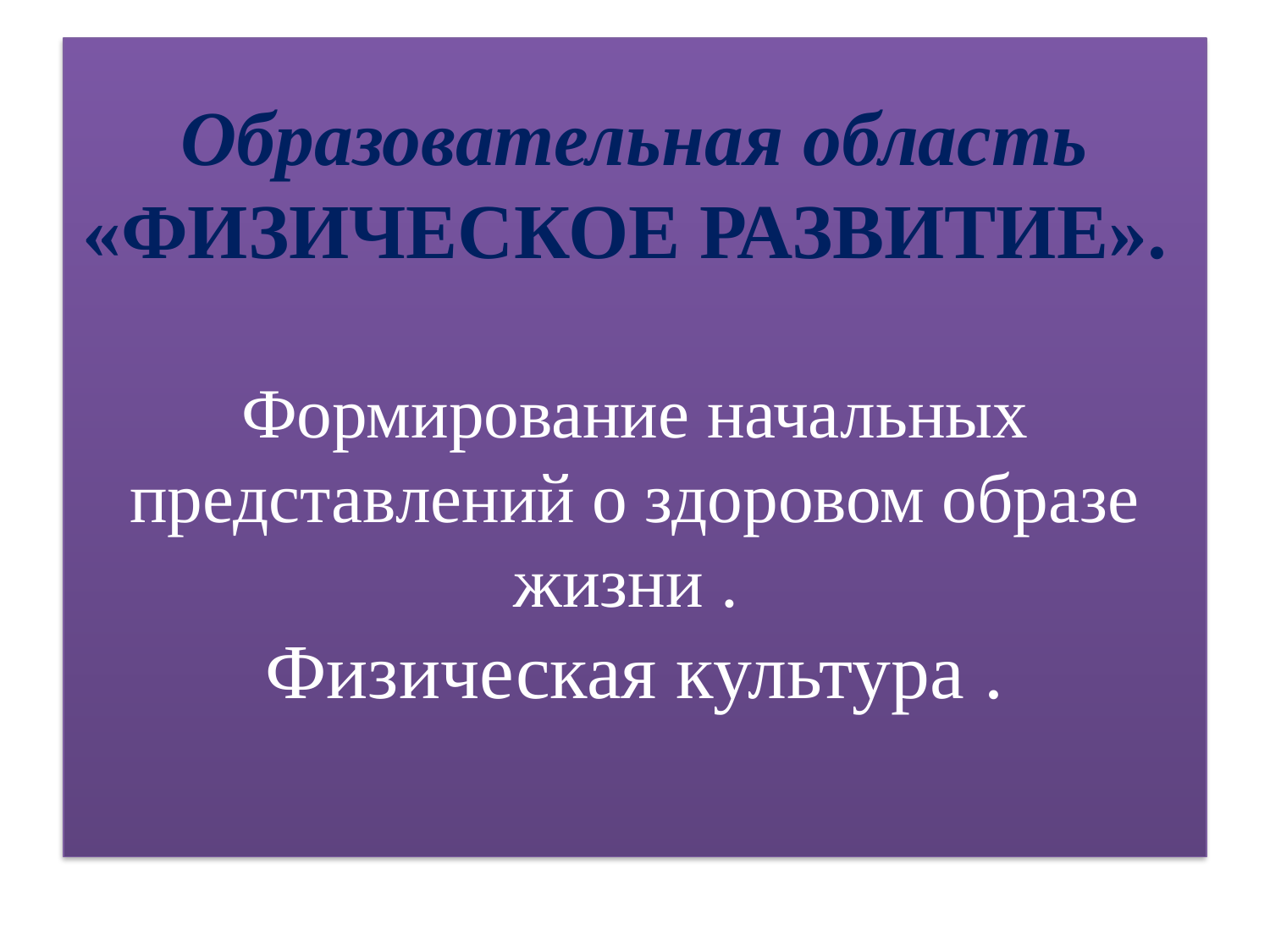

# Образовательная область «ФИЗИЧЕСКОЕ РАЗВИТИЕ». Формирование начальных представлений о здоровом образе жизни . Физическая культура .